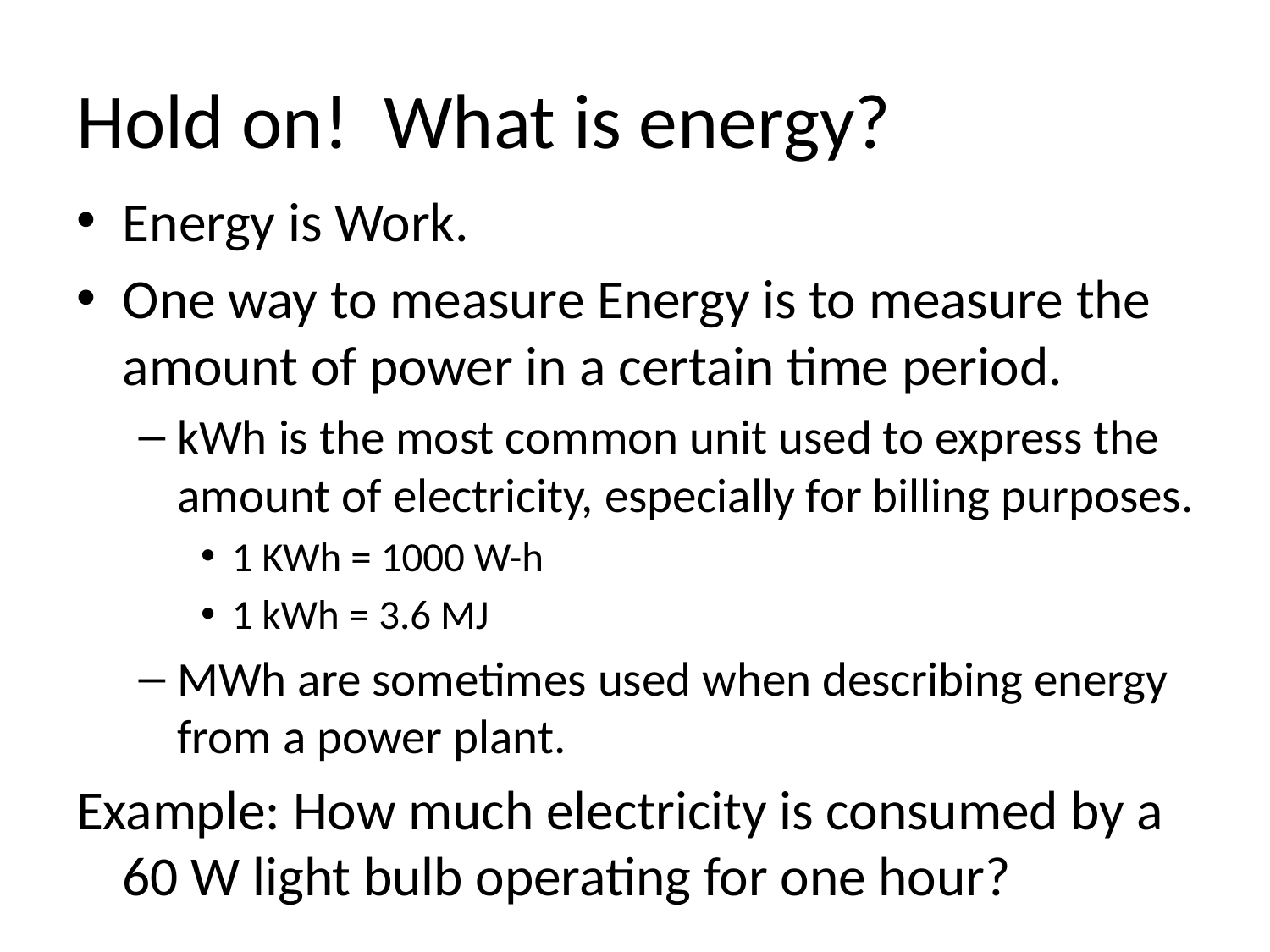

# Hold on!  What is energy?
Energy is Work.
One way to measure Energy is to measure the amount of power in a certain time period.
kWh is the most common unit used to express the amount of electricity, especially for billing purposes.
1 KWh = 1000 W-h
1 kWh = 3.6 MJ
MWh are sometimes used when describing energy from a power plant.
Example: How much electricity is consumed by a 60 W light bulb operating for one hour?